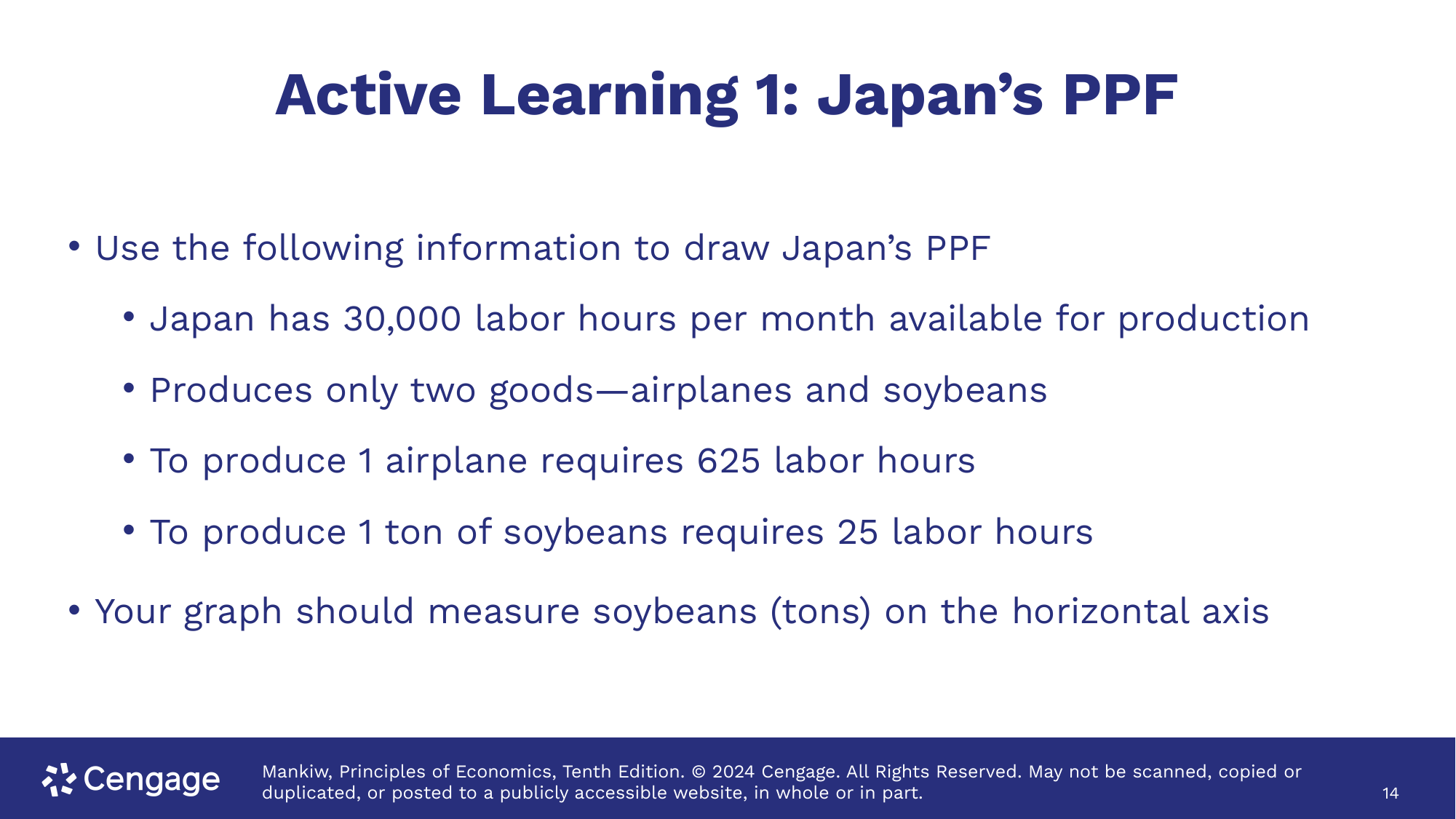

# Active Learning 1: Japan’s PPF
Use the following information to draw Japan’s PPF
Japan has 30,000 labor hours per month available for production
Produces only two goods—airplanes and soybeans
To produce 1 airplane requires 625 labor hours
To produce 1 ton of soybeans requires 25 labor hours
Your graph should measure soybeans (tons) on the horizontal axis